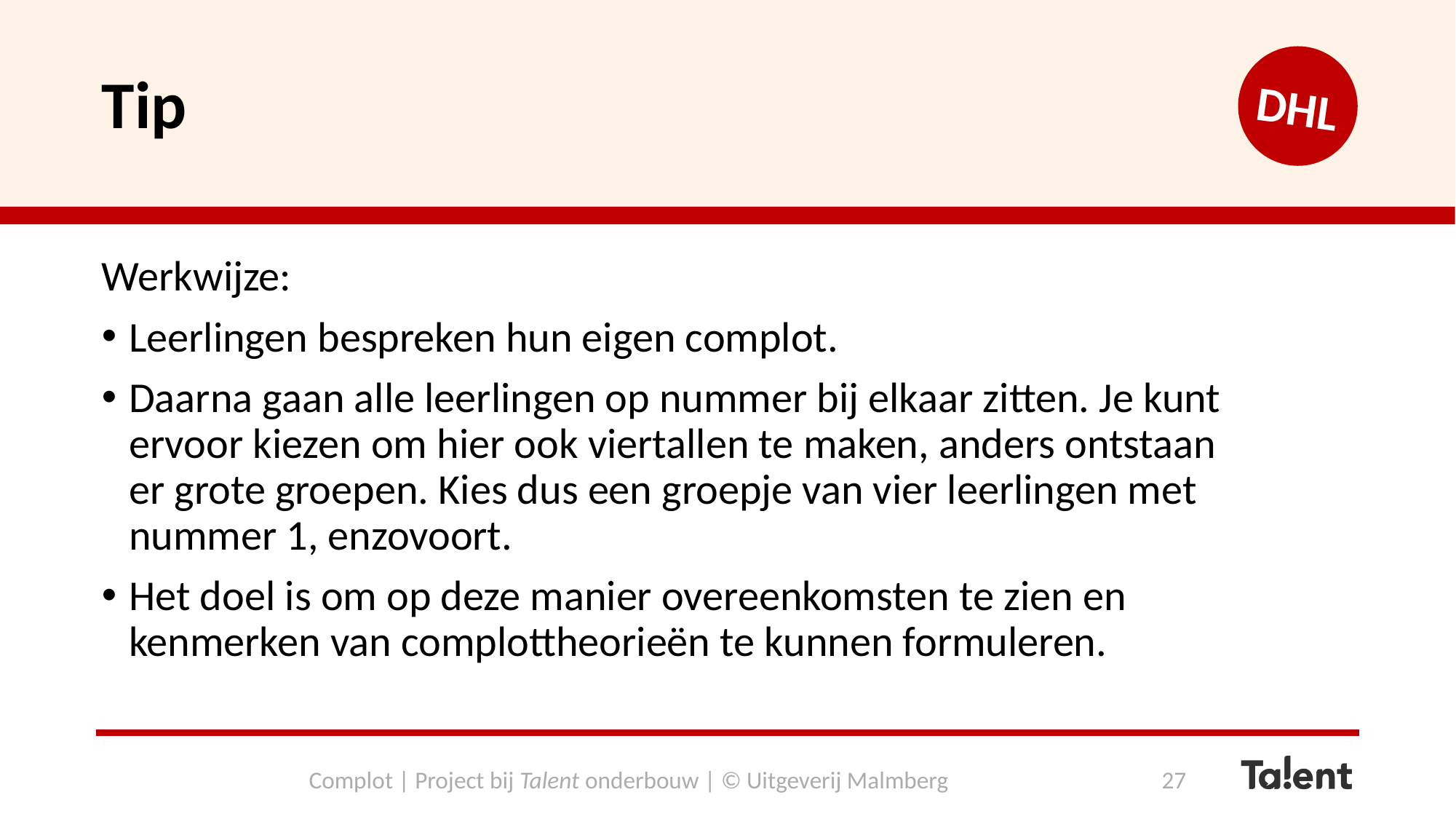

# Tip
DHL
Werkwijze:
Leerlingen bespreken hun eigen complot.
Daarna gaan alle leerlingen op nummer bij elkaar zitten. Je kunt ervoor kiezen om hier ook viertallen te maken, anders ontstaan er grote groepen. Kies dus een groepje van vier leerlingen met nummer 1, enzovoort.
Het doel is om op deze manier overeenkomsten te zien en kenmerken van complottheorieën te kunnen formuleren.
Complot | Project bij Talent onderbouw | © Uitgeverij Malmberg
27